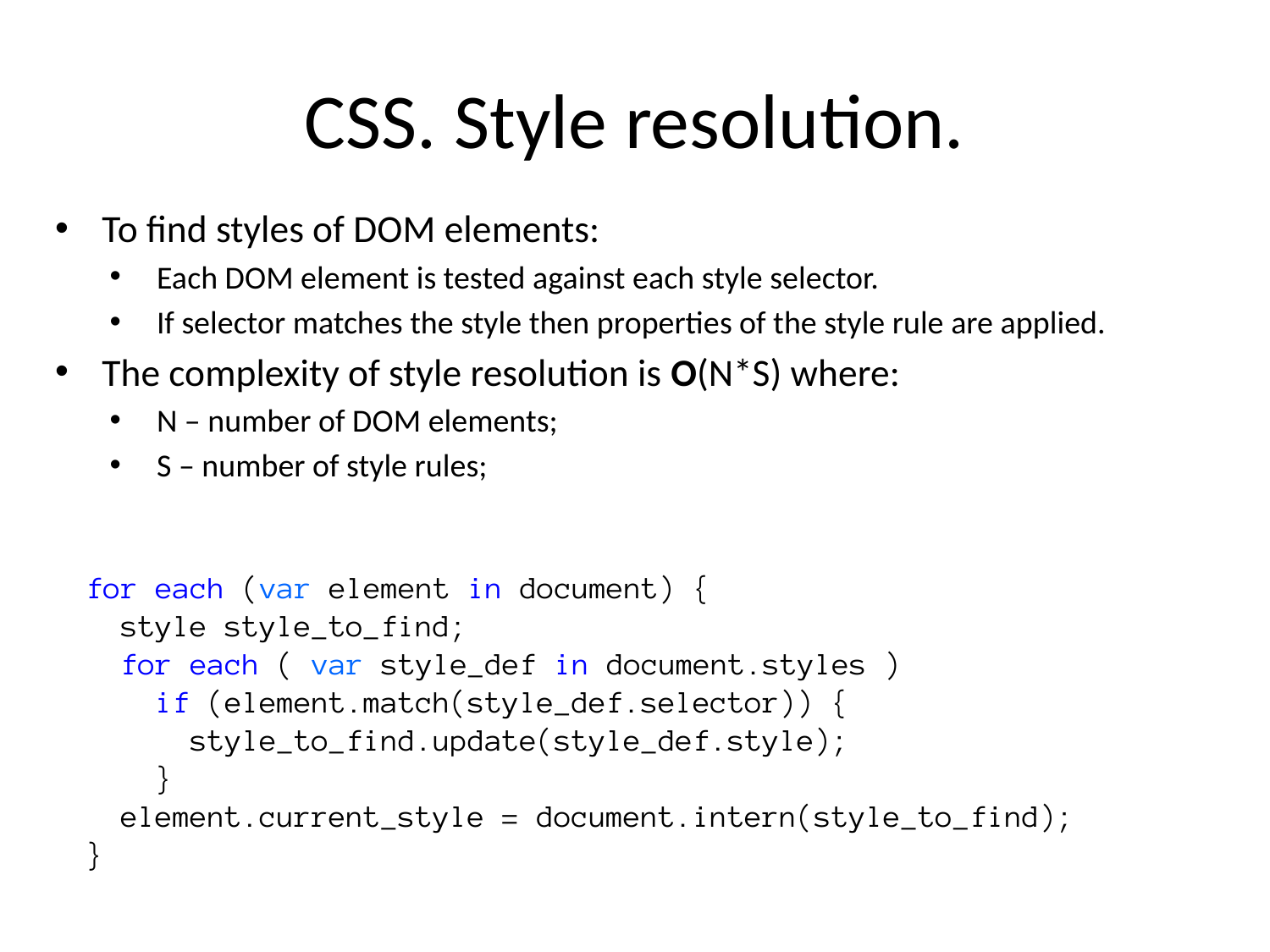

# CSS. Style resolution.
To find styles of DOM elements:
Each DOM element is tested against each style selector.
If selector matches the style then properties of the style rule are applied.
The complexity of style resolution is O(N*S) where:
N – number of DOM elements;
S – number of style rules;
for each (var element in document) {
  style style_to_find;
  for each ( var style_def in document.styles )
    if (element.match(style_def.selector)) {
      style_to_find.update(style_def.style);
    }
  element.current_style = document.intern(style_to_find);
}